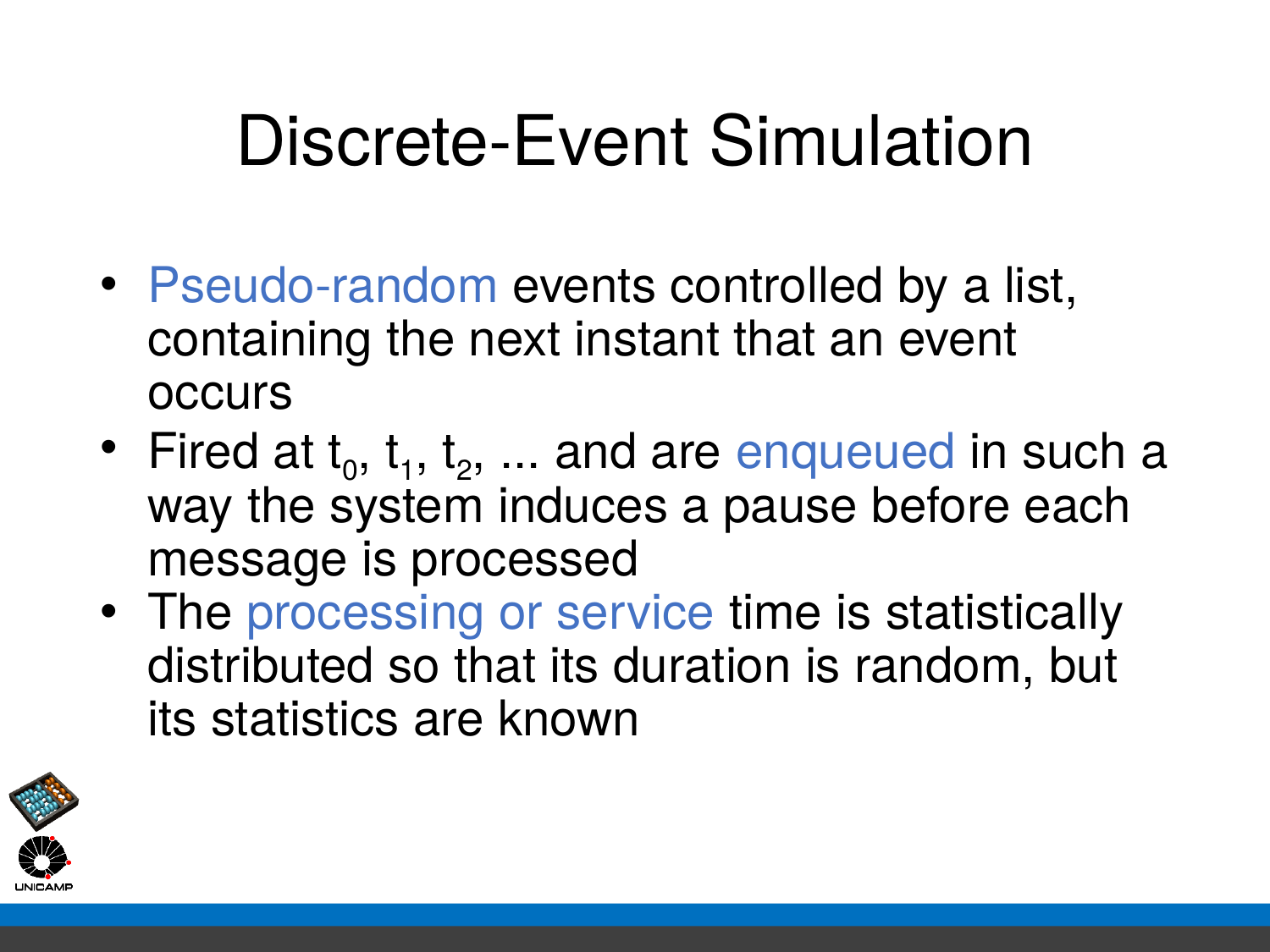

# Discrete-Event Simulation
Pseudo-random events controlled by a list, containing the next instant that an event occurs
Fired at t0, t1, t2, ... and are enqueued in such a way the system induces a pause before each message is processed
The processing or service time is statistically distributed so that its duration is random, but its statistics are known